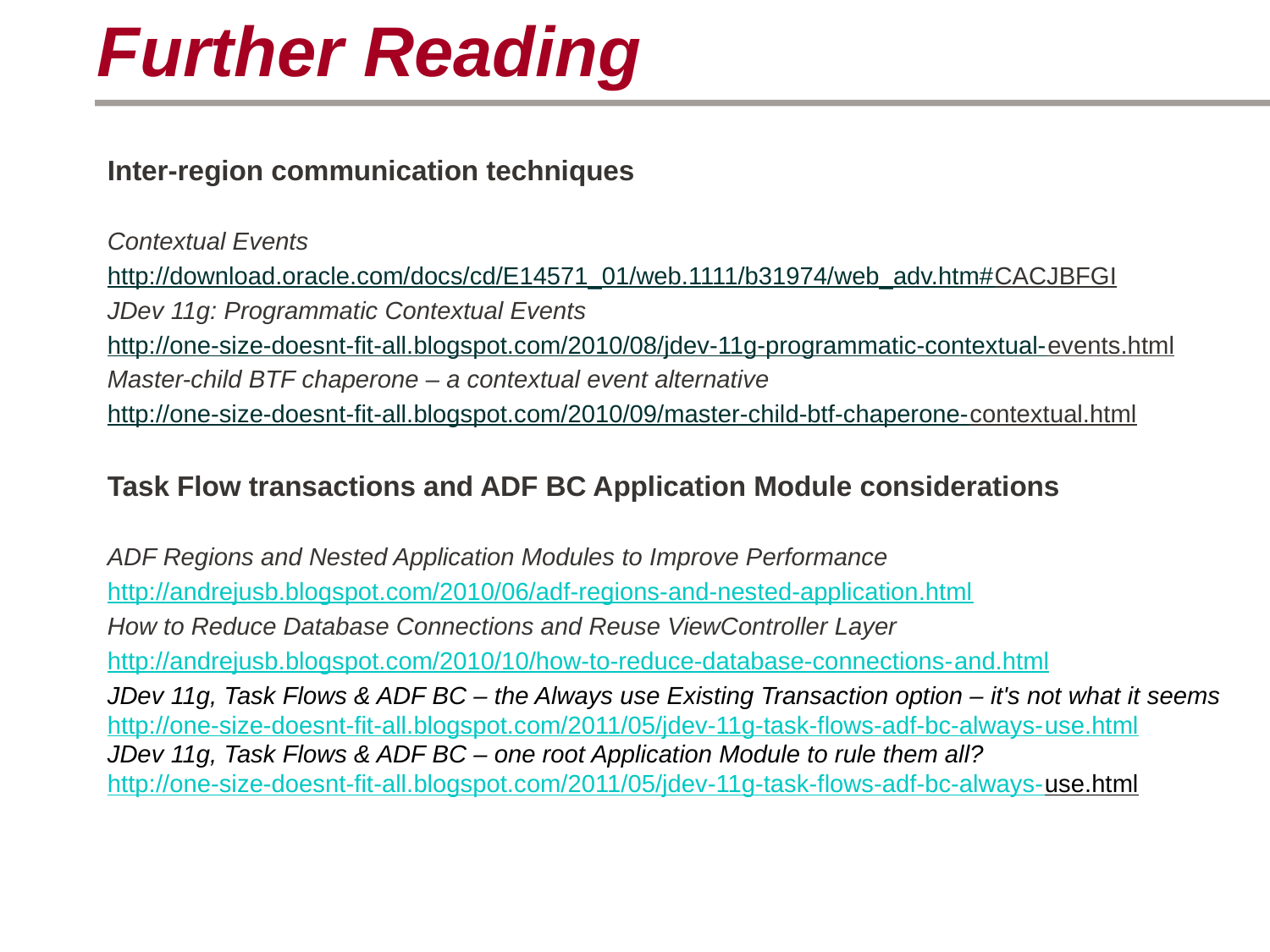

Further Reading

Inter-region communication techniques

Contextual Events
http://download.oracle.com/docs/cd/E14571_01/web.1111/b31974/web_adv.htm#CACJBFGI
JDev 11g: Programmatic Contextual Events
http://one-size-doesnt-fit-all.blogspot.com/2010/08/jdev-11g-programmatic-contextual-events.html
Master-child BTF chaperone – a contextual event alternative
http://one-size-doesnt-fit-all.blogspot.com/2010/09/master-child-btf-chaperone-contextual.html

Task Flow transactions and ADF BC Application Module considerations

ADF Regions and Nested Application Modules to Improve Performance
http://andrejusb.blogspot.com/2010/06/adf-regions-and-nested-application.html
How to Reduce Database Connections and Reuse ViewController Layer
http://andrejusb.blogspot.com/2010/10/how-to-reduce-database-connections-and.html
JDev 11g, Task Flows & ADF BC – the Always use Existing Transaction option – it's not what it seems
http://one-size-doesnt-fit-all.blogspot.com/2011/05/jdev-11g-task-flows-adf-bc-always-use.html
JDev 11g, Task Flows & ADF BC – one root Application Module to rule them all?
http://one-size-doesnt-fit-all.blogspot.com/2011/05/jdev-11g-task-flows-adf-bc-always-use.html